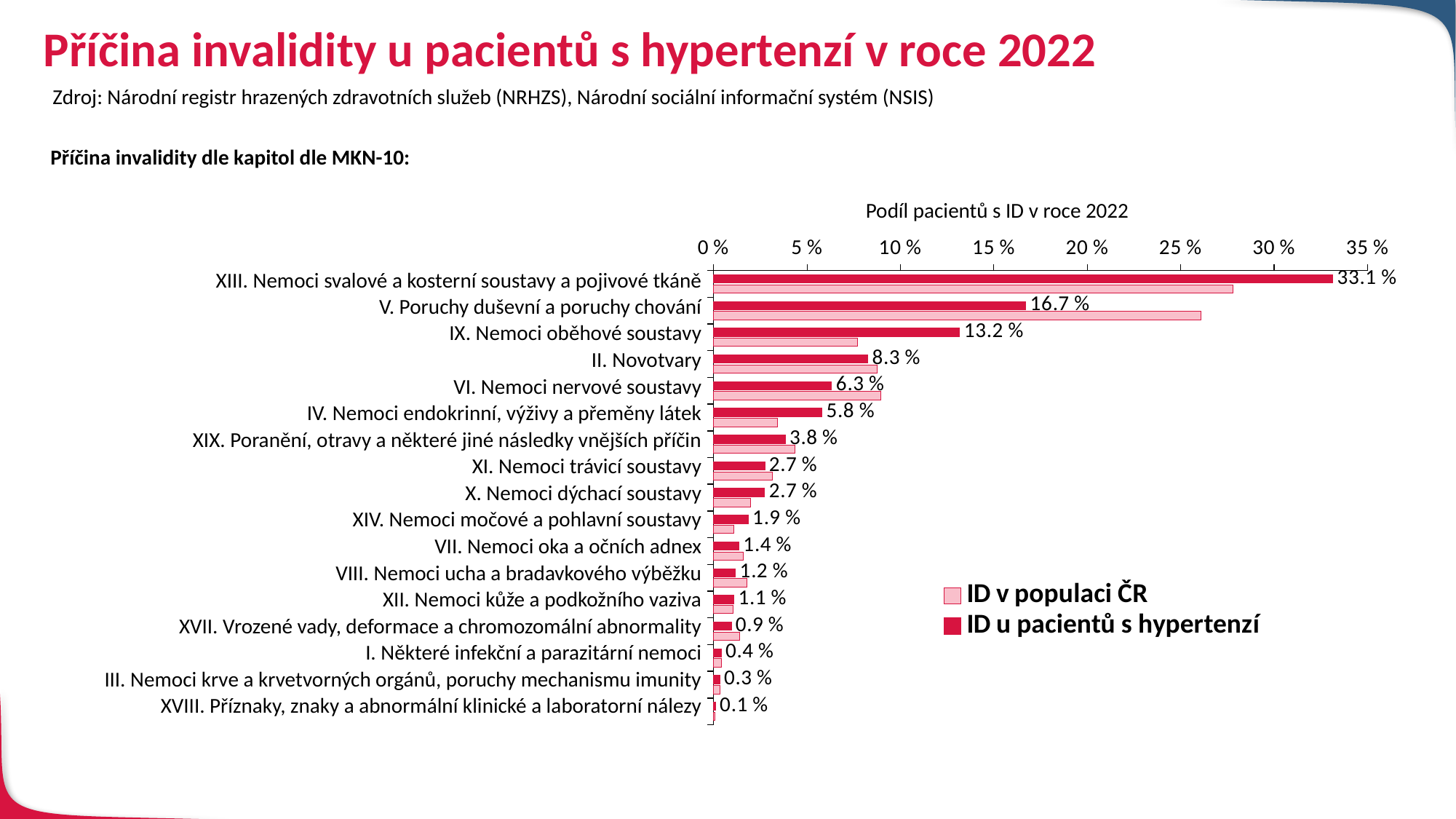

# Příčina invalidity u pacientů s hypertenzí v roce 2022
Zdroj: Národní registr hrazených zdravotních služeb (NRHZS), Národní sociální informační systém (NSIS)
Příčina invalidity dle kapitol dle MKN-10:
Podíl pacientů s ID v roce 2022

### Chart

| Category | ID u pacientů s hypertenzí | ID v populaci ČR |
|---|---|---|
| XIII. Nemoci svalové a kosterní soustavy a pojivové tkáně | 0.3313870528611963 | 0.27816868009057366 |
| V. Poruchy duševní a poruchy chování | 0.16712863492480032 | 0.2607130609475213 |
| IX. Nemoci oběhové soustavy | 0.13173475914779156 | 0.07696330112341514 |
| II. Novotvary | 0.08255564120647521 | 0.08747023643036601 |
| VI. Nemoci nervové soustavy | 0.06318577684472947 | 0.08934786468429334 |
| IV. Nemoci endokrinní, výživy a přeměny látek | 0.058068589985402895 | 0.03438102719885591 |
| XIX. Poranění, otravy a některé jiné následky vnějších příčin | 0.03831329648521428 | 0.043718093088528226 |
| XI. Nemoci trávicí soustavy | 0.027390070689344116 | 0.031574313461767645 |
| X. Nemoci dýchací soustavy | 0.027365468829443507 | 0.01968591073482879 |
| XIV. Nemoci močové a pohlavní soustavy | 0.01852520050515819 | 0.01100309614089022 |
| VII. Nemoci oka a očních adnex | 0.013531022945334667 | 0.015709327580461965 |
| VIII. Nemoci ucha a bradavkového výběžku | 0.011743287792557117 | 0.01783503625135897 |
| XII. Nemoci kůže a podkožního vaziva | 0.010939627035803907 | 0.010339116201353742 |
| XVII. Vrozené vady, deformace a chromozomální abnormality | 0.009455314821800528 | 0.014026272202589278 |
| I. Některé infekční a parazitární nemoci | 0.004100309983434748 | 0.004321950009363819 |
| III. Nemoci krve a krvetvorných orgánů, poruchy mechanismu imunity | 0.0032966492266815373 | 0.0034682615156740614 |
| XVIII. Příznaky, znaky a abnormální klinické a laboratorní nálezy | 0.0009676731560906005 | 0.0008682814593938569 |
| XIII. Nemoci svalové a kosterní soustavy a pojivové tkáně |
| --- |
| V. Poruchy duševní a poruchy chování |
| IX. Nemoci oběhové soustavy |
| II. Novotvary |
| VI. Nemoci nervové soustavy |
| IV. Nemoci endokrinní, výživy a přeměny látek |
| XIX. Poranění, otravy a některé jiné následky vnějších příčin |
| XI. Nemoci trávicí soustavy |
| X. Nemoci dýchací soustavy |
| XIV. Nemoci močové a pohlavní soustavy |
| VII. Nemoci oka a očních adnex |
| VIII. Nemoci ucha a bradavkového výběžku |
| XII. Nemoci kůže a podkožního vaziva |
| XVII. Vrozené vady, deformace a chromozomální abnormality |
| I. Některé infekční a parazitární nemoci |
| III. Nemoci krve a krvetvorných orgánů, poruchy mechanismu imunity |
| XVIII. Příznaky, znaky a abnormální klinické a laboratorní nálezy |